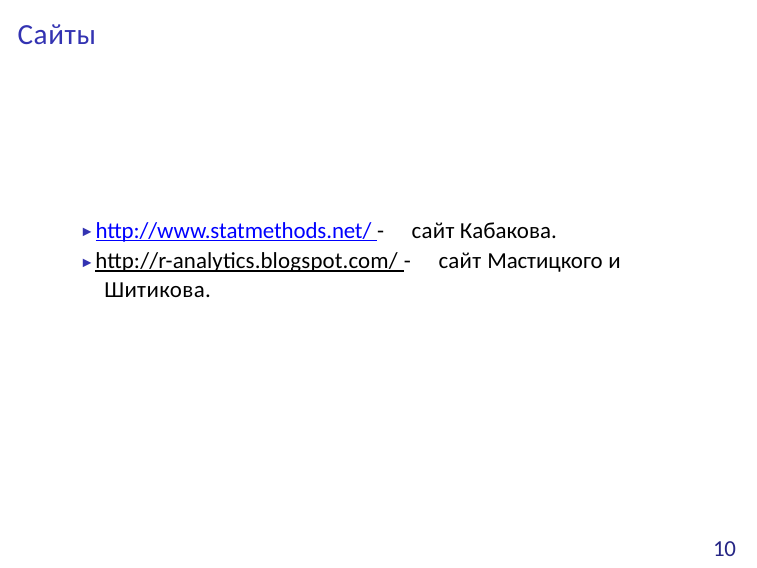

Сайты
► http://www.statmethods.net/ - сайт Кабакова.
► http://r-analytics.blogspot.com/ - сайт Мастицкого и  Шитикова.
10